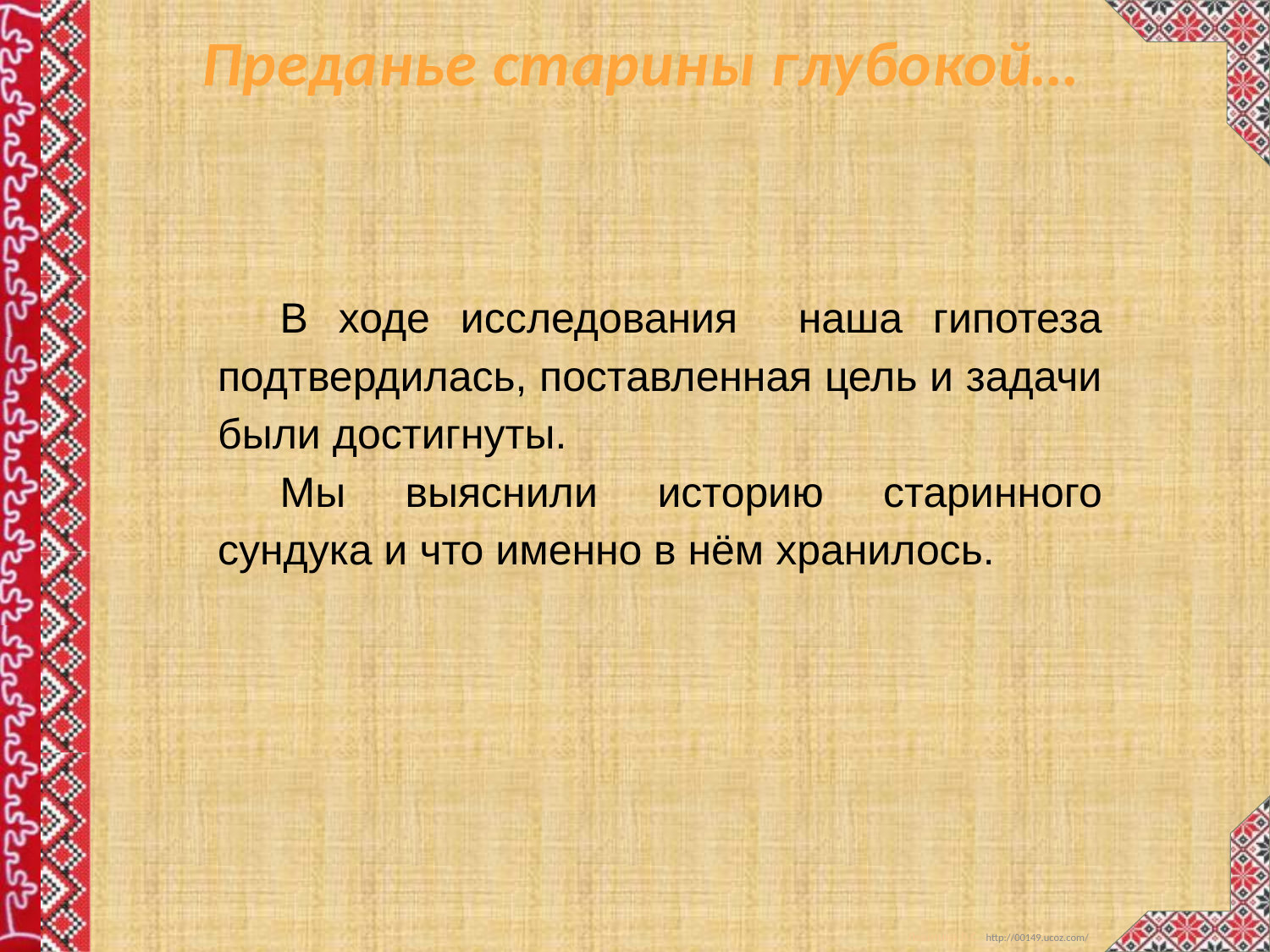

Преданье старины глубокой…
В ходе исследования  наша гипотеза подтвердилась, поставленная цель и задачи были достигнуты.
Мы выяснили историю старинного сундука и что именно в нём хранилось.